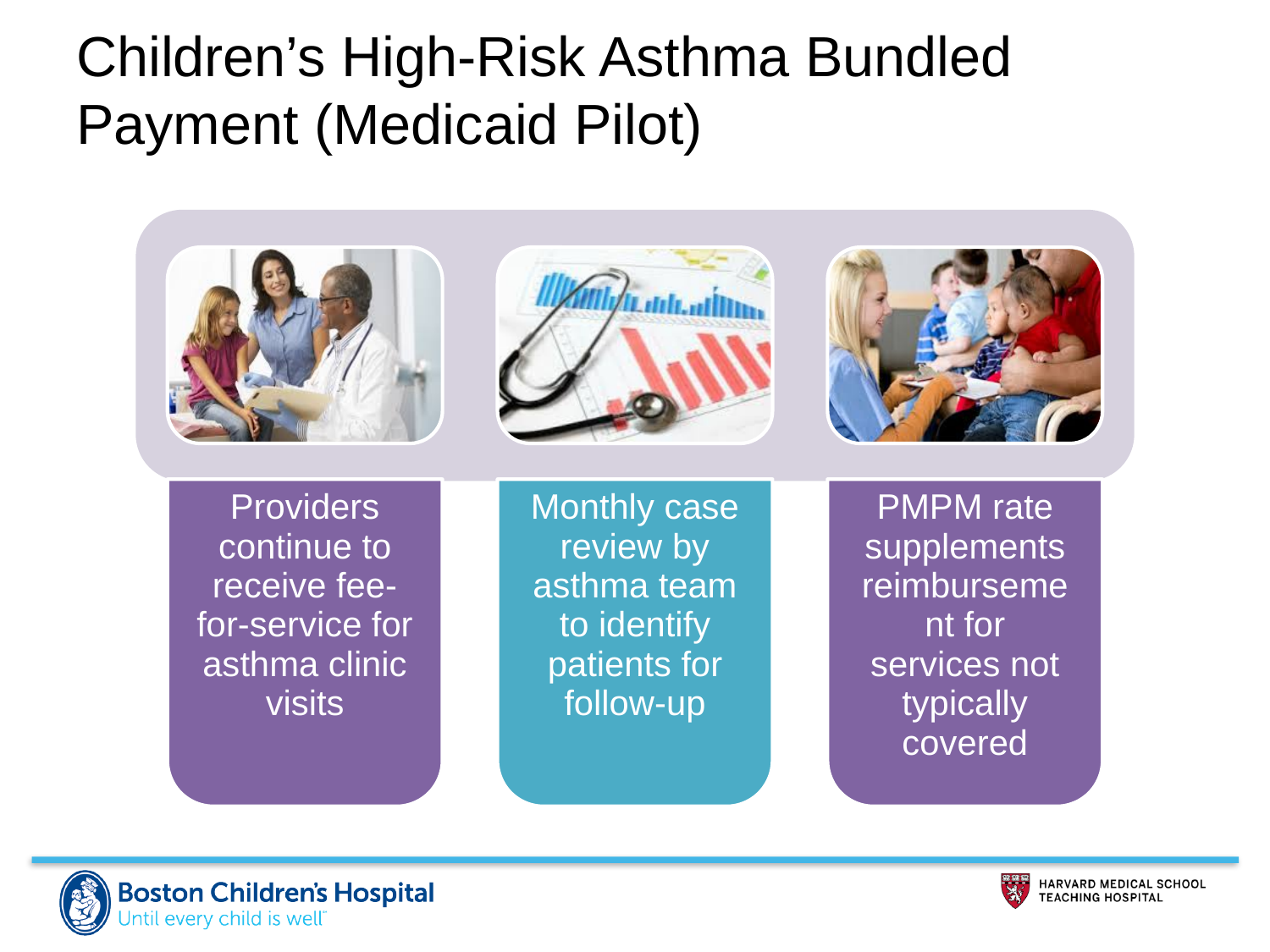

# Children’s High-Risk Asthma Bundled Payment (Medicaid Pilot)
Providers continue to receive fee-for-service for asthma clinic visits
Monthly case review by asthma team to identify patients for follow-up
PMPM rate supplements reimbursement for services not typically covered
24